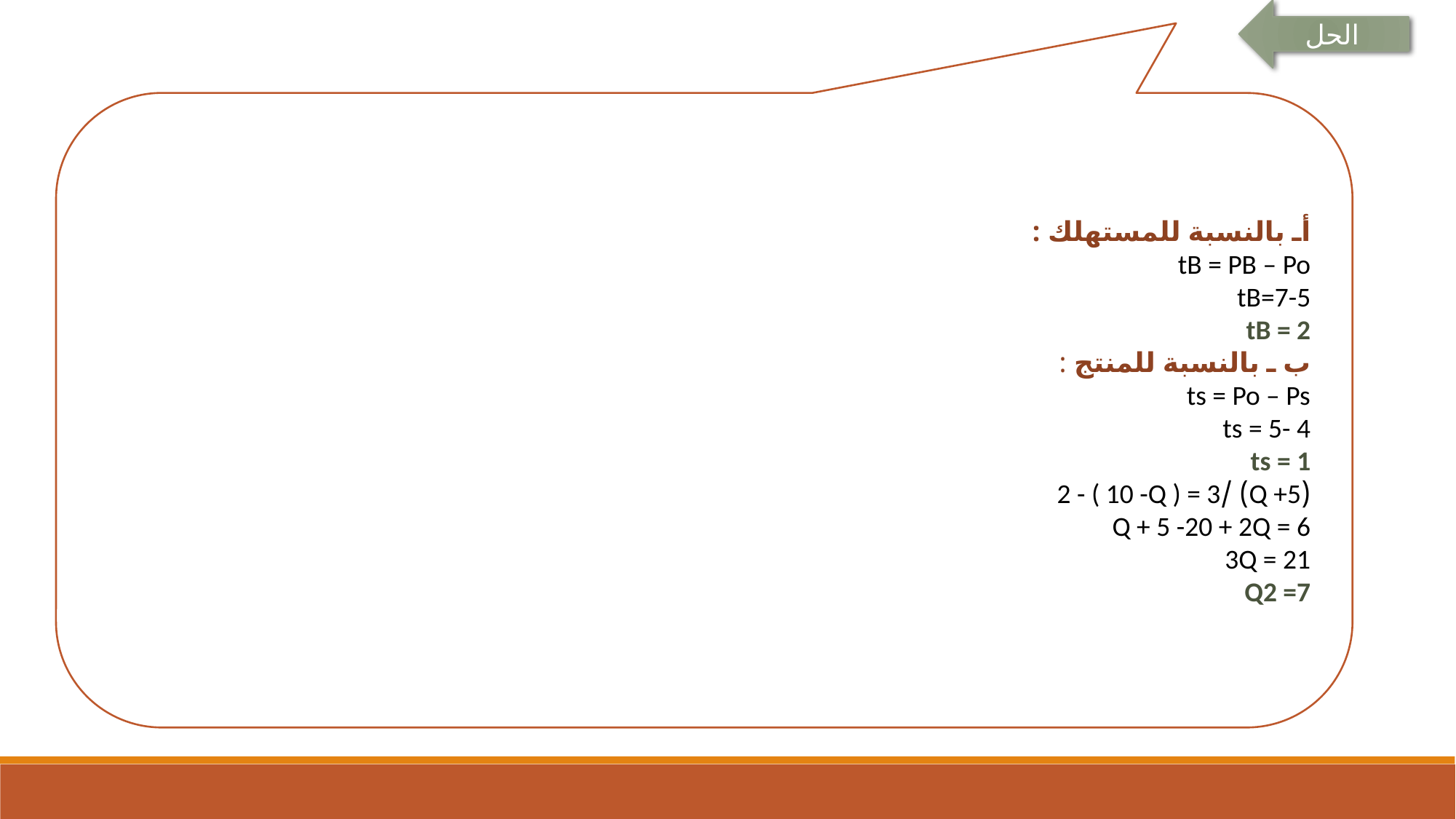

الحل
أـ بالنسبة للمستهلك :
tB = PB – Po
tB=7-5
tB = 2
ب ـ بالنسبة للمنتج :
ts = Po – Ps
ts = 5- 4
ts = 1
(Q +5) /2 - ( 10 -Q ) = 3
Q + 5 -20 + 2Q = 6
3Q = 21
Q2 =7